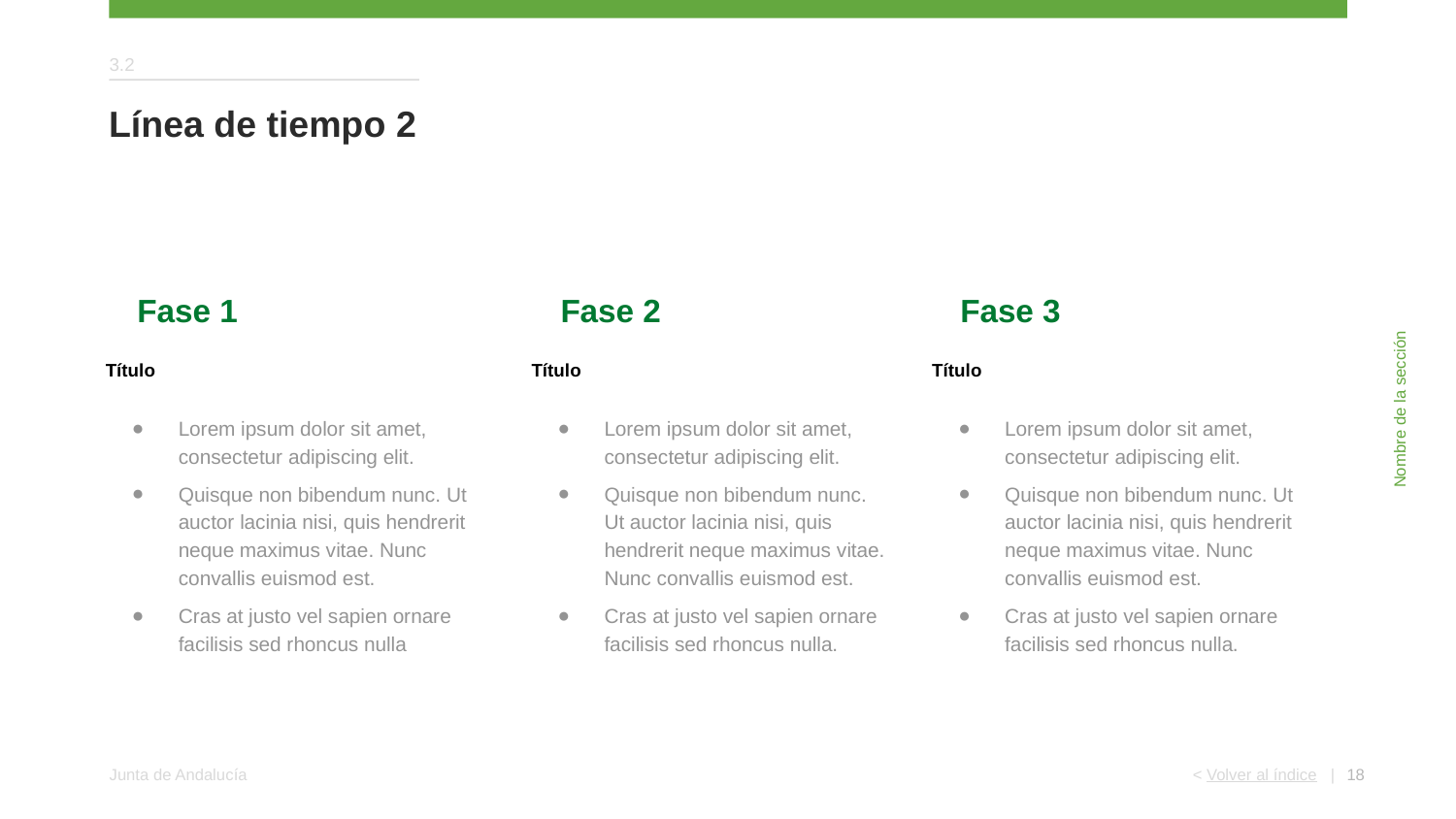

3.2
Línea de tiempo 2
Fase 1
Fase 2
Fase 3
Título

Lorem ipsum dolor sit amet, consectetur adipiscing elit.
Quisque non bibendum nunc. Ut auctor lacinia nisi, quis hendrerit neque maximus vitae. Nunc convallis euismod est.
Cras at justo vel sapien ornare facilisis sed rhoncus nulla
Título
Lorem ipsum dolor sit amet, consectetur adipiscing elit.
Quisque non bibendum nunc. Ut auctor lacinia nisi, quis hendrerit neque maximus vitae. Nunc convallis euismod est.
Cras at justo vel sapien ornare facilisis sed rhoncus nulla.
Título

Lorem ipsum dolor sit amet, consectetur adipiscing elit.
Quisque non bibendum nunc. Ut auctor lacinia nisi, quis hendrerit neque maximus vitae. Nunc convallis euismod est.
Cras at justo vel sapien ornare facilisis sed rhoncus nulla.
Nombre de la sección
18